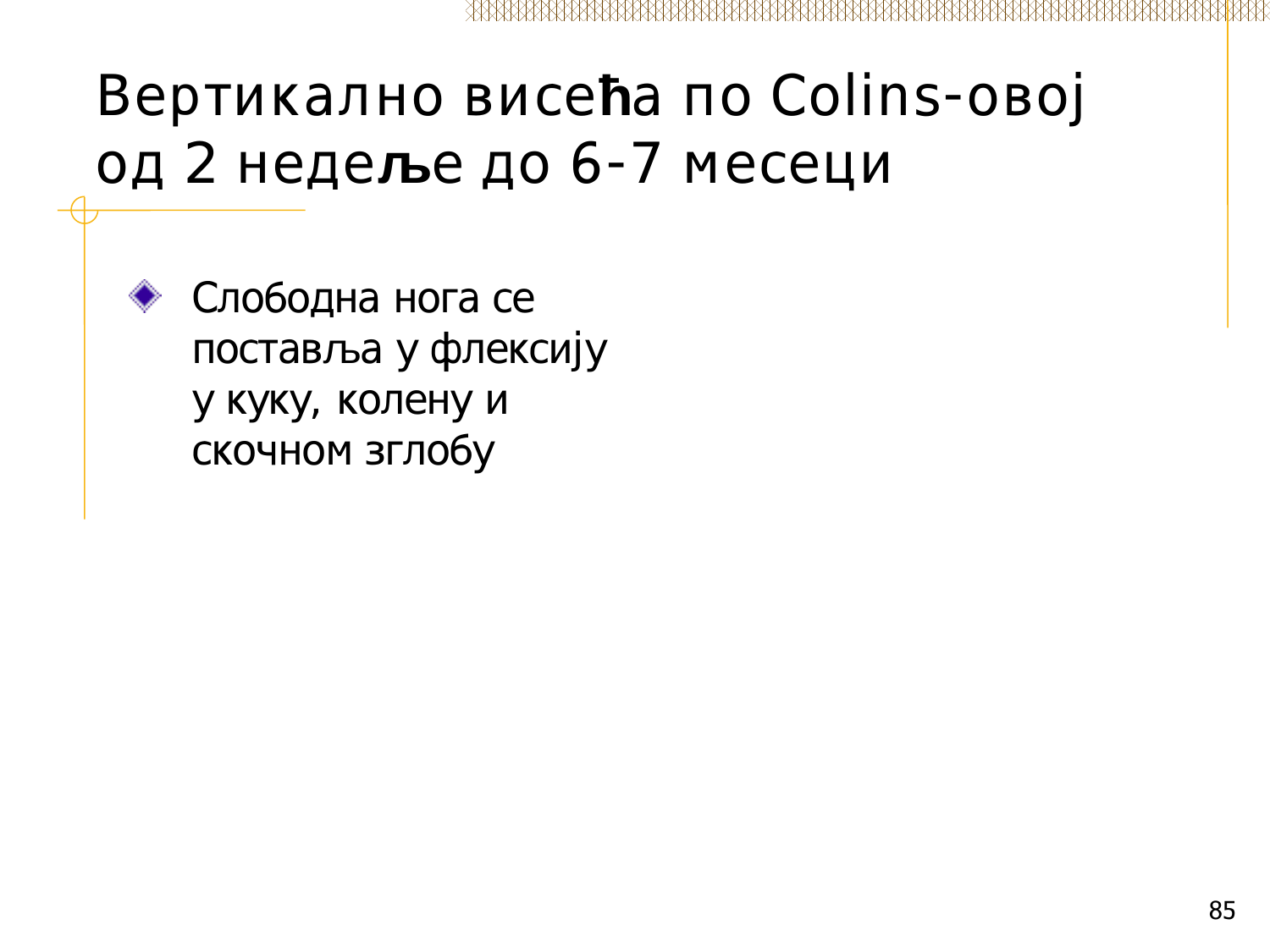

# Вертикално висећа по Colins-овој од 2 недеље до 6-7 месеци
Слободна нога се поставља у флексију у куку, колену и скочном зглобу

85